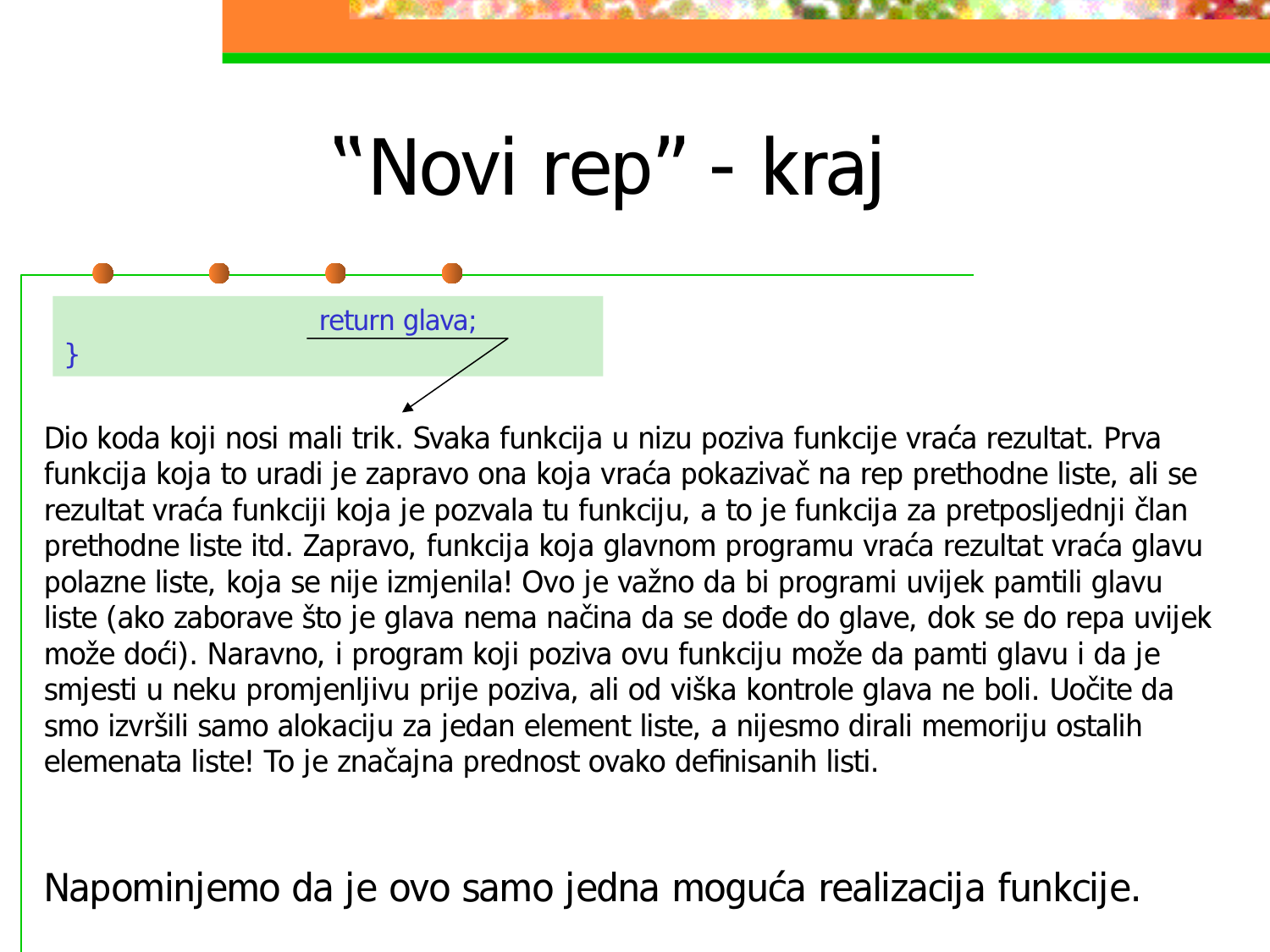

# “Novi rep” - kraj
		return glava;
}

Dio koda koji nosi mali trik. Svaka funkcija u nizu poziva funkcije vraća rezultat. Prva funkcija koja to uradi je zapravo ona koja vraća pokazivač na rep prethodne liste, ali se rezultat vraća funkciji koja je pozvala tu funkciju, a to je funkcija za pretposljednji član prethodne liste itd. Zapravo, funkcija koja glavnom programu vraća rezultat vraća glavu polazne liste, koja se nije izmjenila! Ovo je važno da bi programi uvijek pamtili glavu liste (ako zaborave što je glava nema načina da se dođe do glave, dok se do repa uvijek može doći). Naravno, i program koji poziva ovu funkciju može da pamti glavu i da je smjesti u neku promjenljivu prije poziva, ali od viška kontrole glava ne boli. Uočite da smo izvršili samo alokaciju za jedan element liste, a nijesmo dirali memoriju ostalih elemenata liste! To je značajna prednost ovako definisanih listi.
Napominjemo da je ovo samo jedna moguća realizacija funkcije.